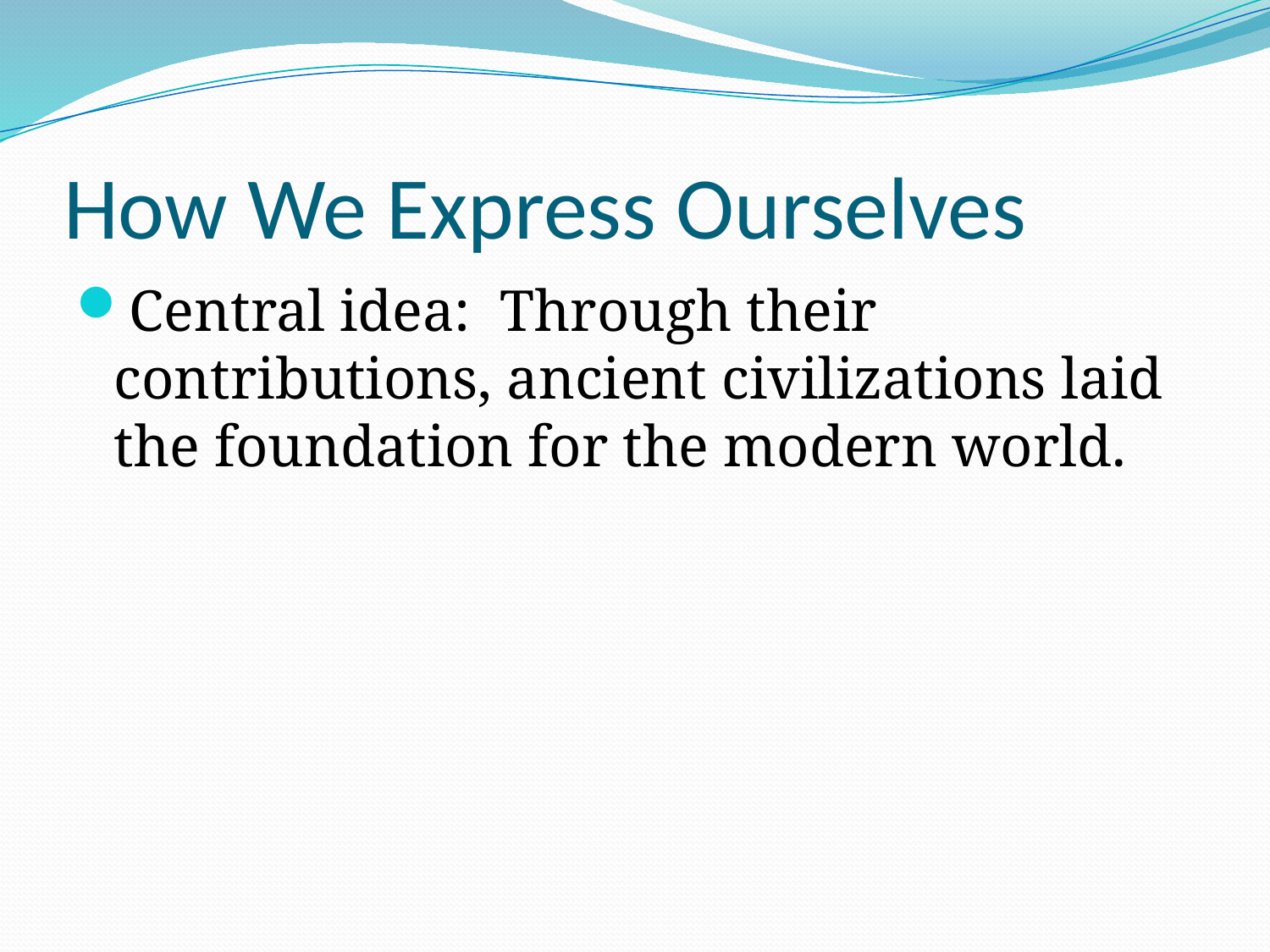

# How We Express Ourselves
Central idea:  Through their contributions, ancient civilizations laid the foundation for the modern world.